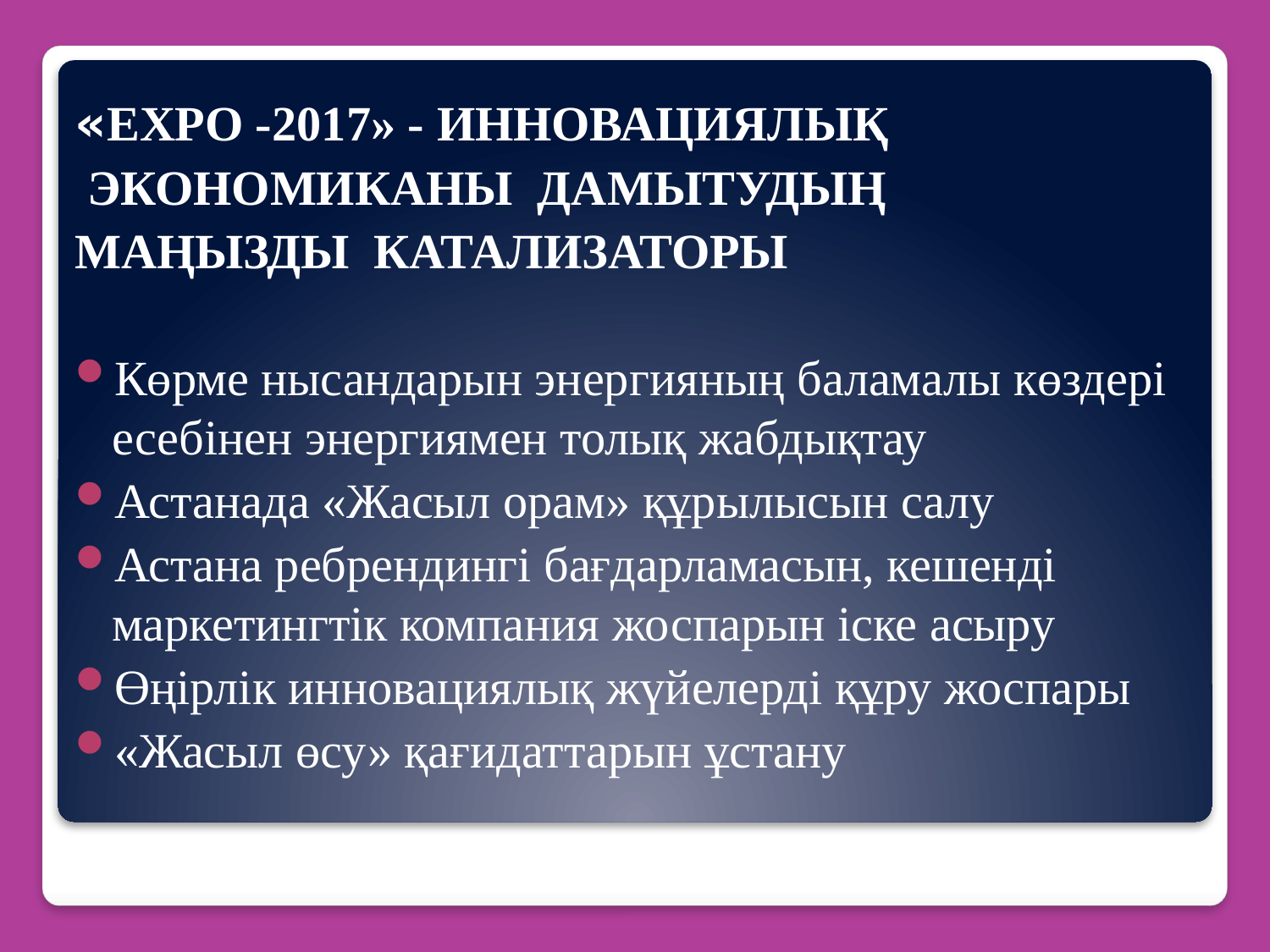

«ЕХРО -2017» - ИННОВАЦИЯЛЫҚ
 ЭКОНОМИКАНЫ  ДАМЫТУДЫҢ
МАҢЫЗДЫ  КАТАЛИЗАТОРЫ

Көрме нысандарын энергияның баламалы көздері есебінен энергиямен толық жабдықтау
Астанада «Жасыл орам» құрылысын салу
Астана ребрендингі бағдарламасын, кешенді маркетингтік компания жоспарын іске асыру
Өңірлік инновациялық жүйелерді құру жоспары
«Жасыл өсу» қағидаттарын ұстану